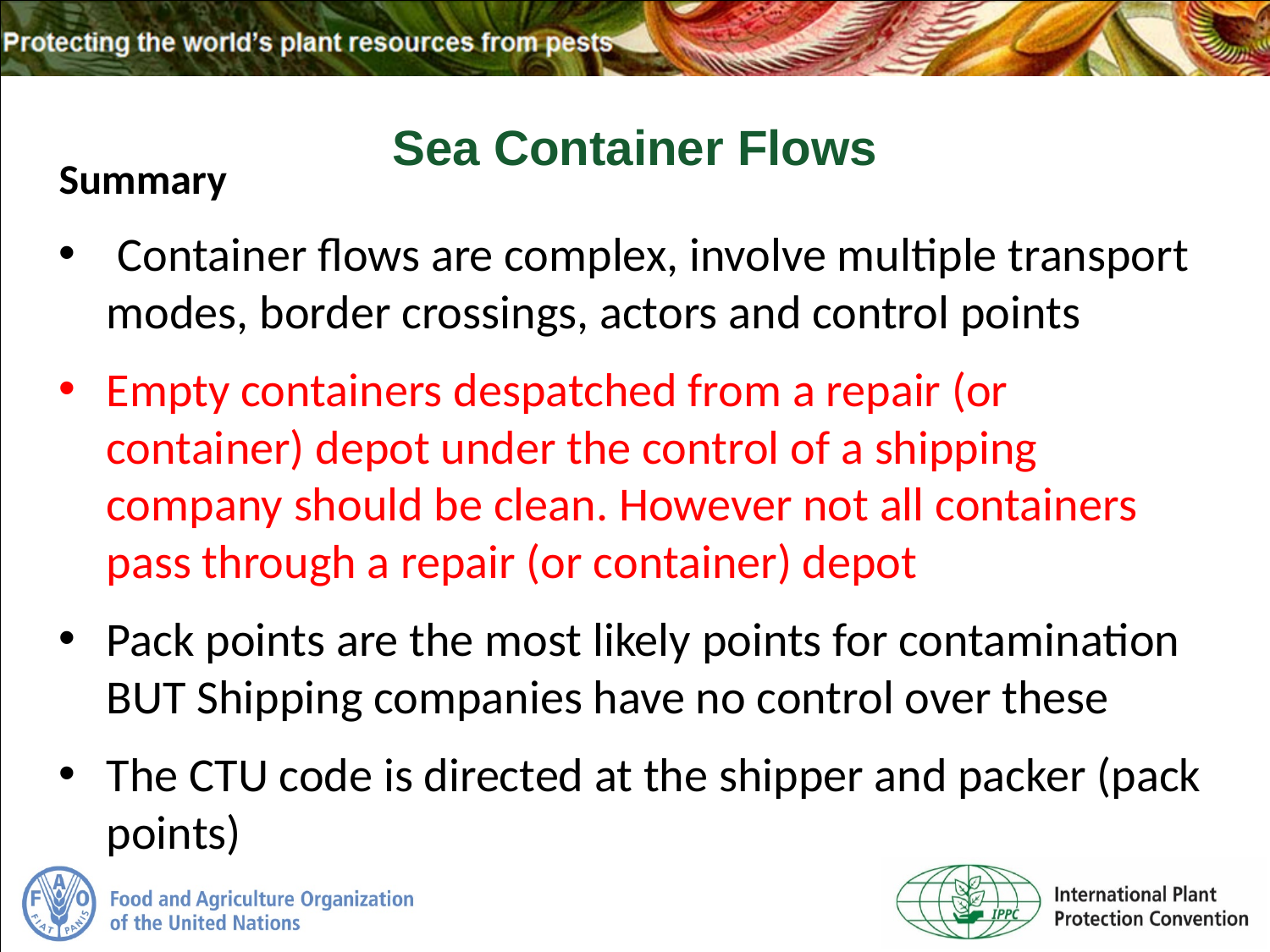

Sea Container Flows
Summary
 Container flows are complex, involve multiple transport modes, border crossings, actors and control points
Empty containers despatched from a repair (or container) depot under the control of a shipping company should be clean. However not all containers pass through a repair (or container) depot
Pack points are the most likely points for contamination BUT Shipping companies have no control over these
The CTU code is directed at the shipper and packer (pack points)